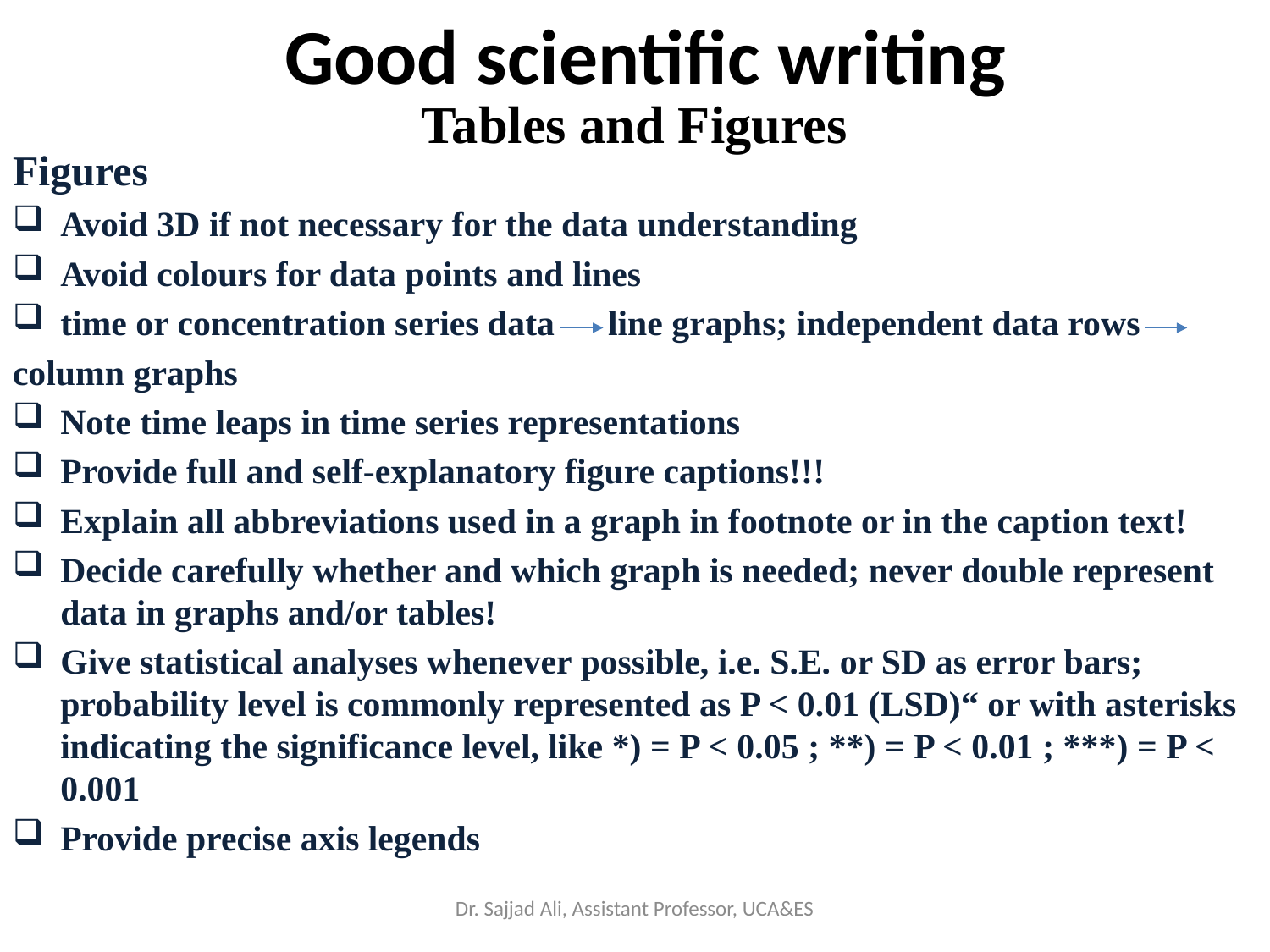

Good scientific writing
Tables and Figures
Figures
Avoid 3D if not necessary for the data understanding
Avoid colours for data points and lines
time or concentration series data      line graphs; independent data rows
column graphs
Note time leaps in time series representations
Provide full and self-explanatory figure captions!!!
Explain all abbreviations used in a graph in footnote or in the caption text!
Decide carefully whether and which graph is needed; never double represent data in graphs and/or tables!
Give statistical analyses whenever possible, i.e. S.E. or SD as error bars; probability level is commonly represented as P < 0.01 (LSD)“ or with asterisks indicating the significance level, like *) = P < 0.05 ; **) = P < 0.01 ; ***) = P < 0.001
Provide precise axis legends
Dr. Sajjad Ali, Assistant Professor, UCA&ES